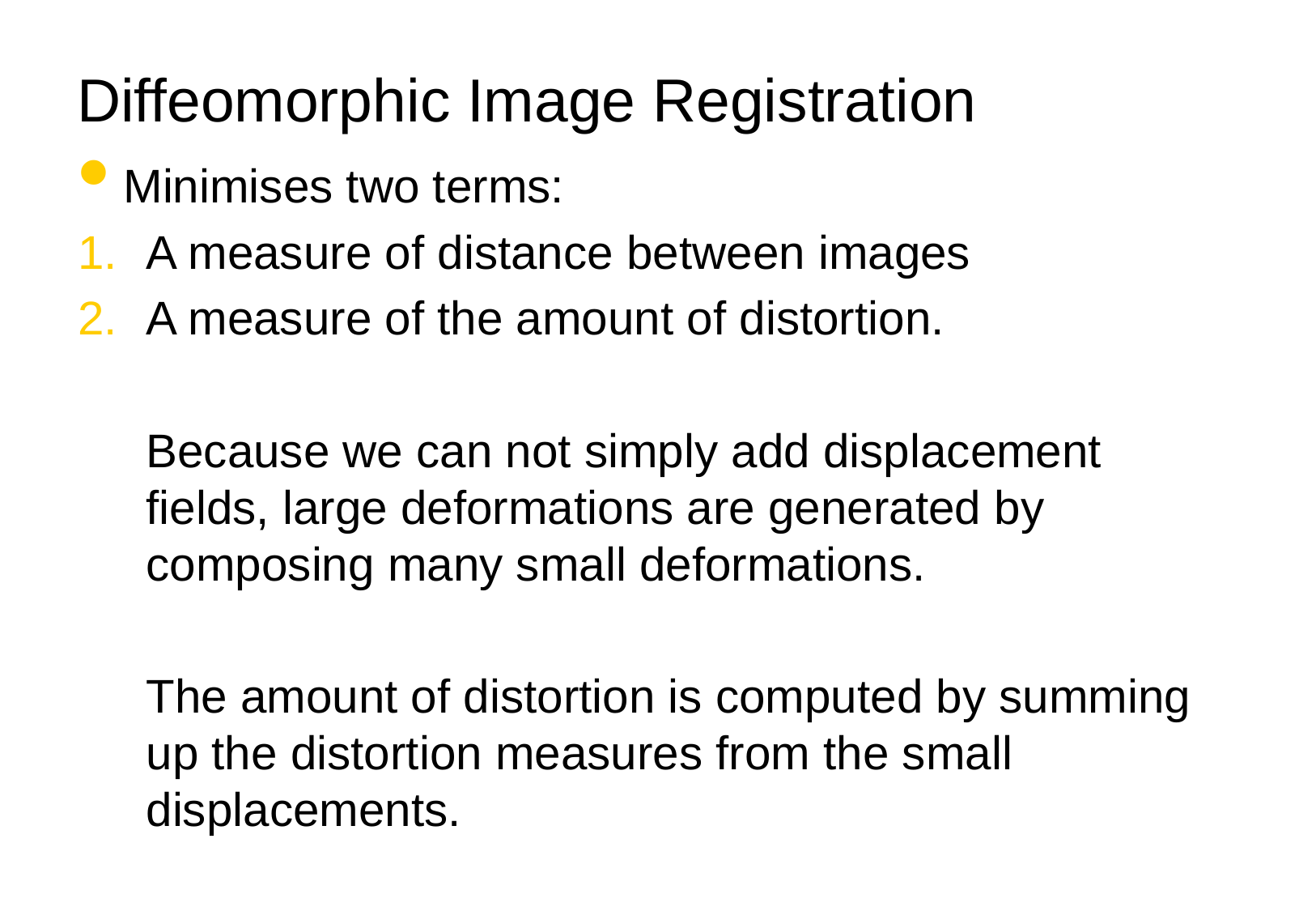

# Diffeomorphic Image Registration
Minimises two terms:
A measure of distance between images
A measure of the amount of distortion.

	Because we can not simply add displacement fields, large deformations are generated by composing many small deformations.

	The amount of distortion is computed by summing up the distortion measures from the small displacements.